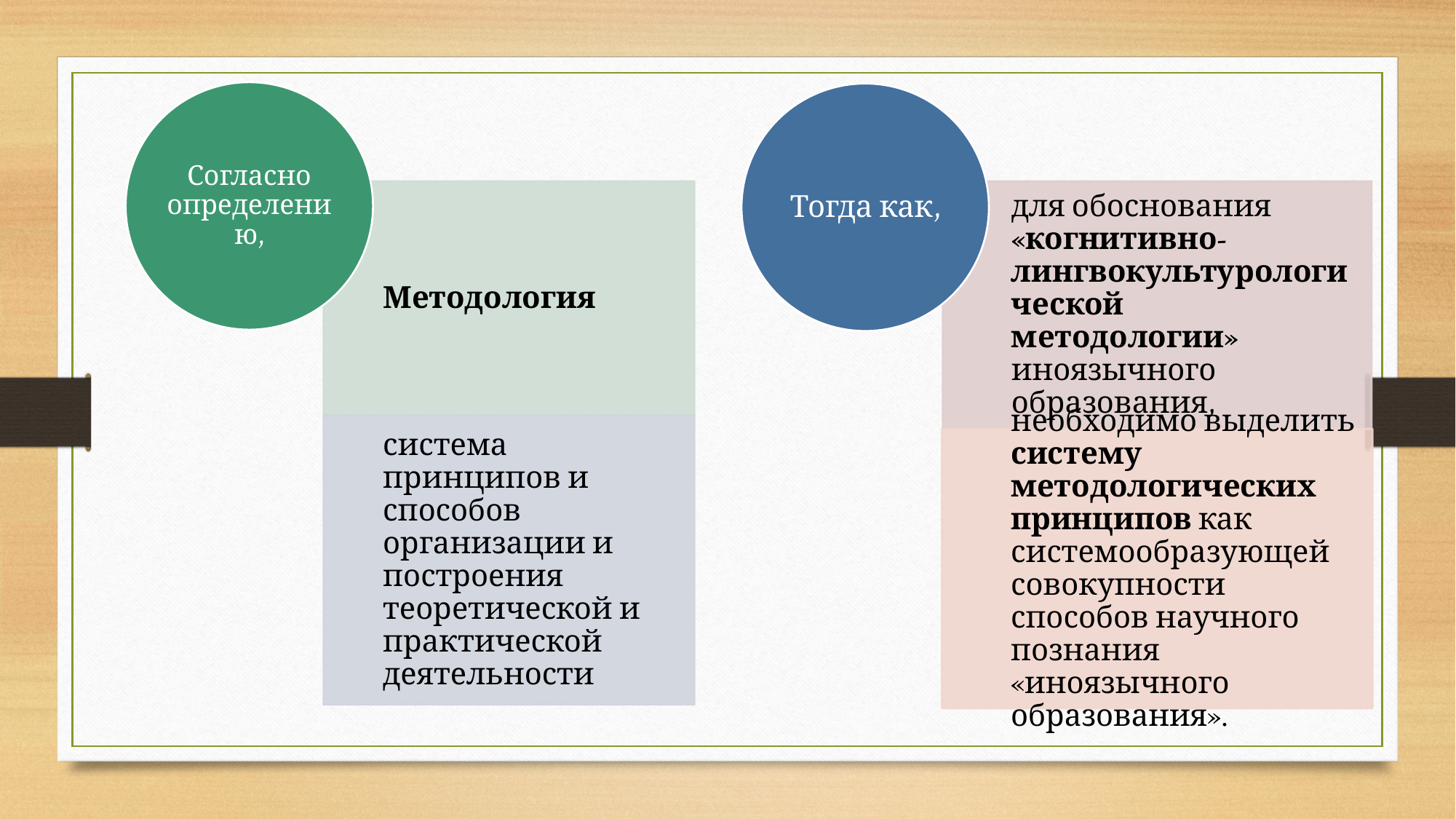

Методология
система принципов и способов организации и построения теоретической и практической деятельности
Согласно определению,
для обоснования «когнитивно-лингвокультурологической методологии» иноязычного образования,
необходимо выделить систему методологических принципов как системообразующей совокупности способов научного познания «иноязычного образования».
Тогда как,